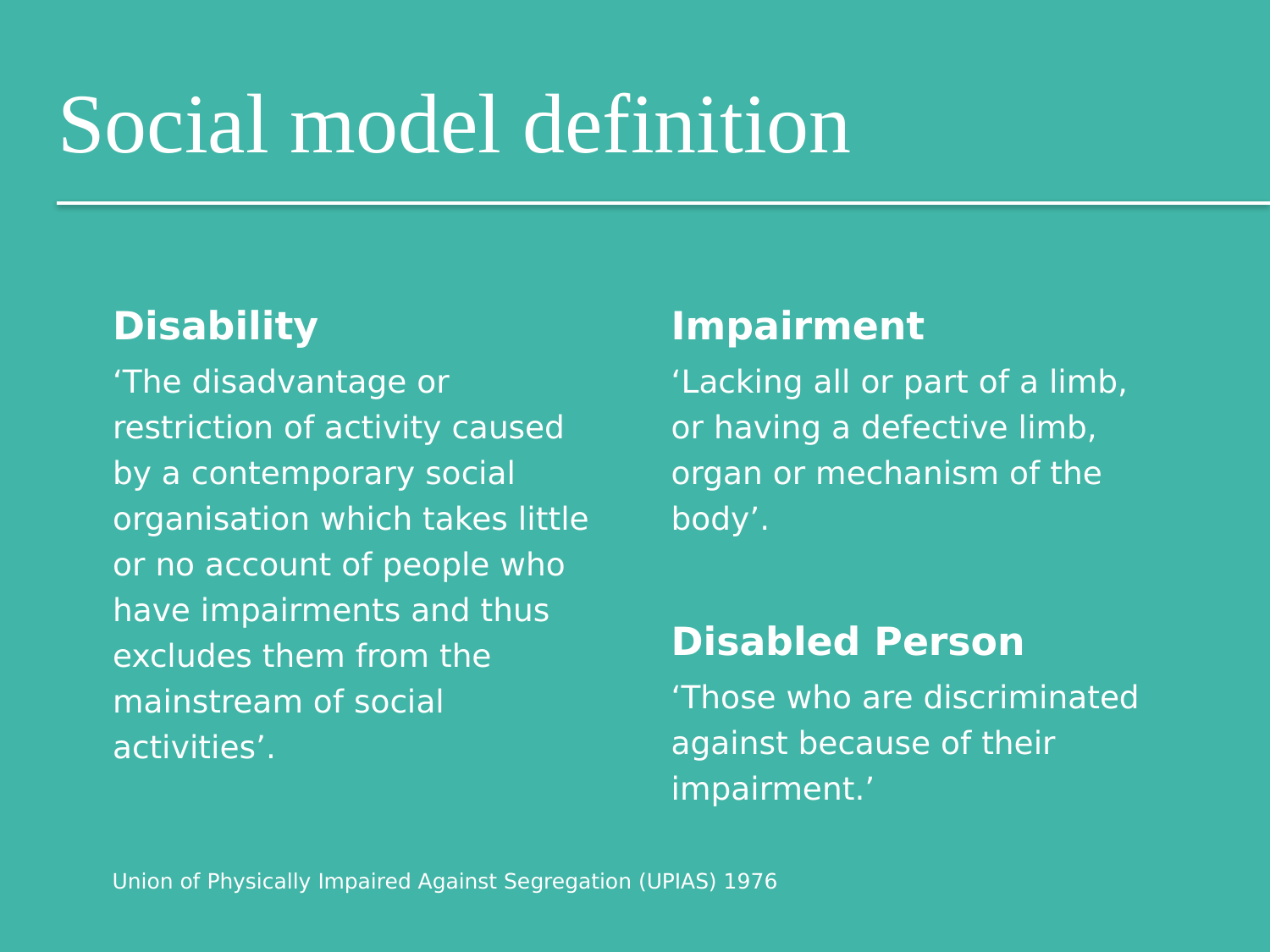

Social model definition
Disability
‘The disadvantage or restriction of activity caused by a contemporary social organisation which takes little or no account of people who have impairments and thus excludes them from the mainstream of social activities’.

Impairment
‘Lacking all or part of a limb, or having a defective limb, organ or mechanism of the body’.

Disabled Person
‘Those who are discriminated  against because of their impairment.’
Union of Physically Impaired Against Segregation (UPIAS) 1976